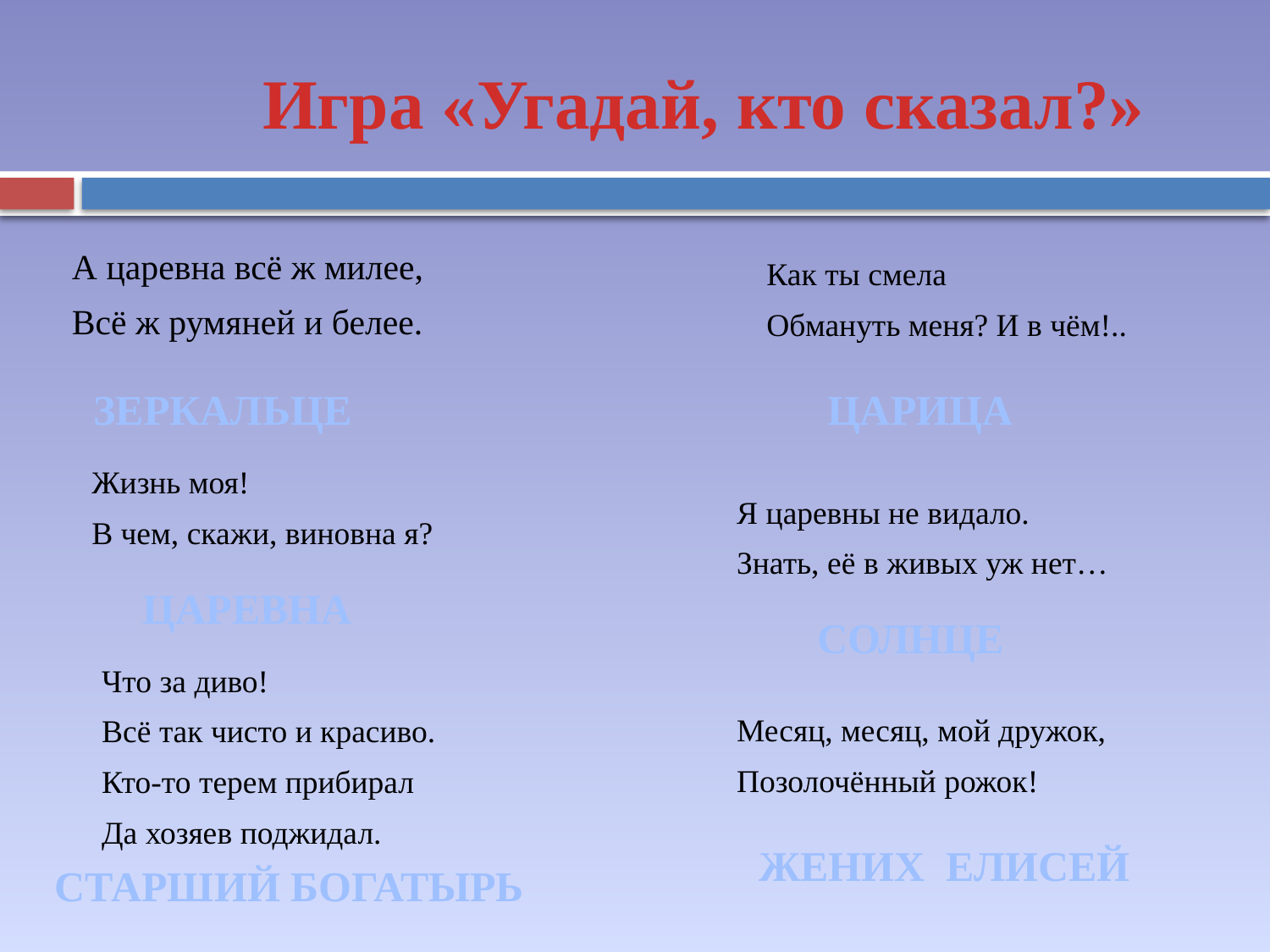

Игра «Угадай, кто сказал?»
А царевна всё ж милее,
Всё ж румяней и белее.

Как ты смела
Обмануть меня? И в чём!..
ЗЕРКАЛЬЦЕ
ЦАРИЦА
Жизнь моя!
В чем, скажи, виновна я?
Я царевны не видало.
Знать, её в живых уж нет…
ЦАРЕВНА
СОЛНЦЕ
Что за диво!
Всё так чисто и красиво.
Кто-то терем прибирал
Да хозяев поджидал.
Месяц, месяц, мой дружок,
Позолочённый рожок!
ЖЕНИХ  ЕЛИСЕЙ
СТАРШИЙ БОГАТЫРЬ